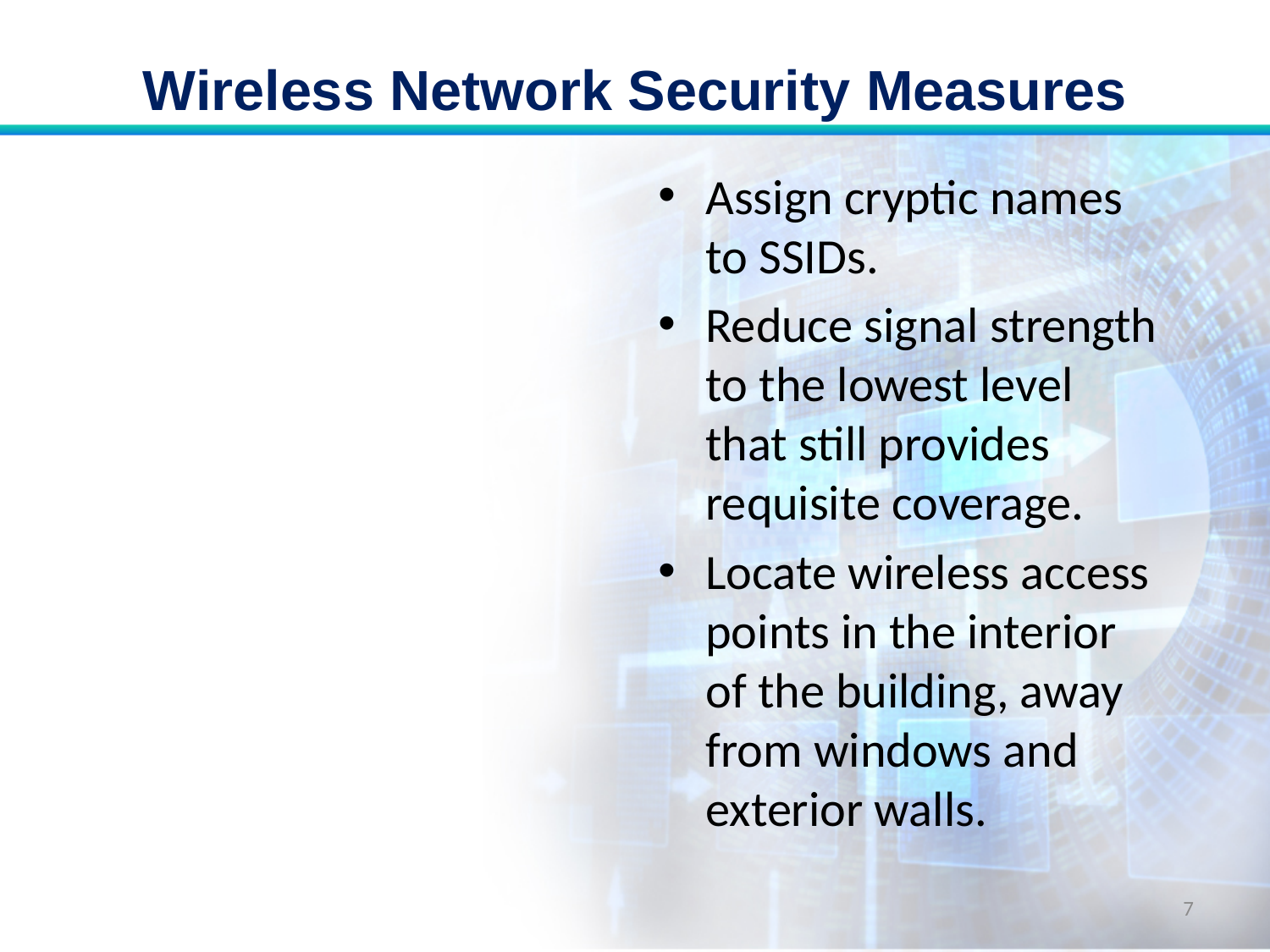

# Wireless Network Security Measures
Assign cryptic names to SSIDs.
Reduce signal strength to the lowest level that still provides requisite coverage.
Locate wireless access points in the interior of the building, away from windows and exterior walls.
7